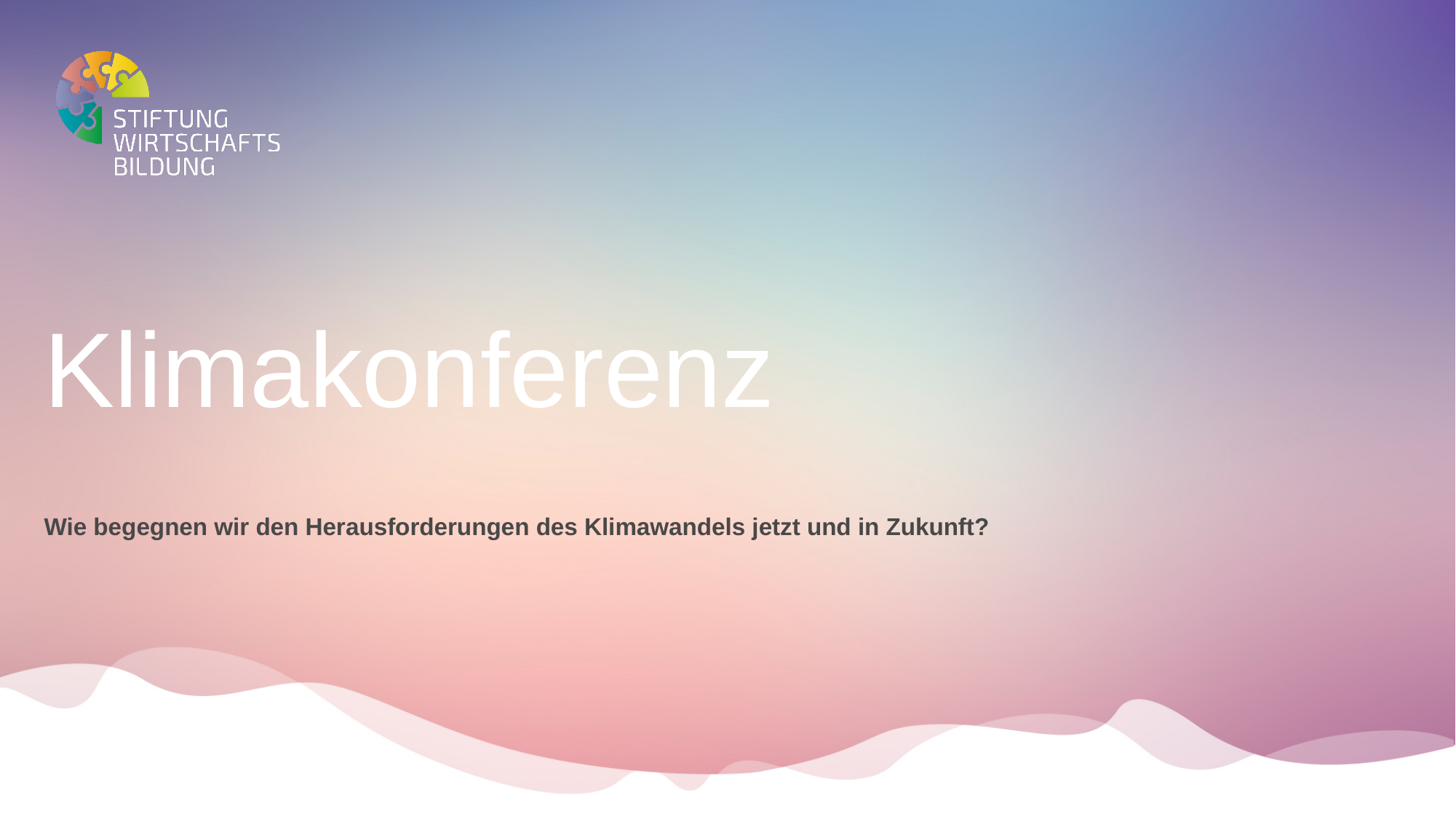

# Klimakonferenz
Wie begegnen wir den Herausforderungen des Klimawandels jetzt und in Zukunft?